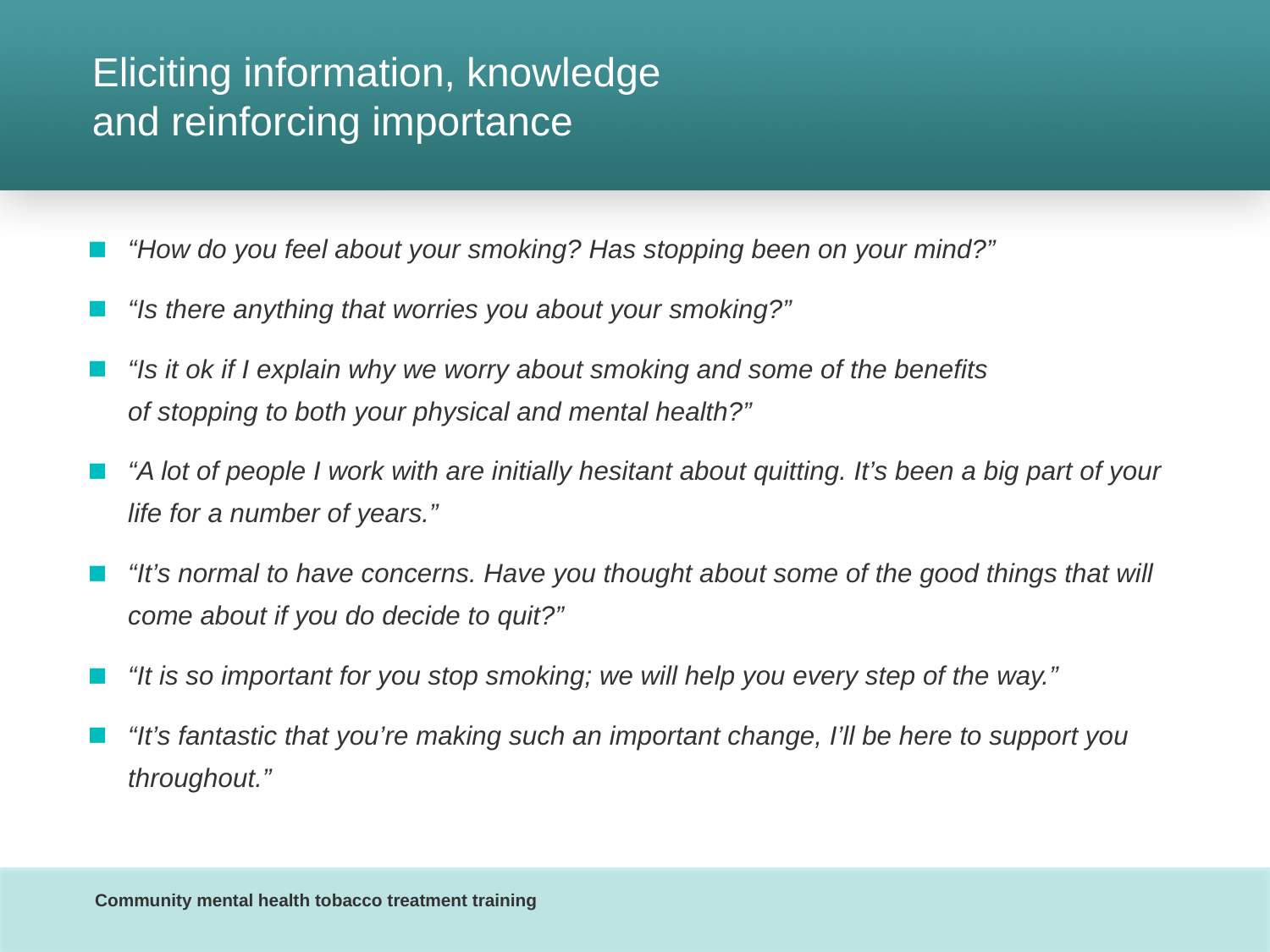

# Eliciting information, knowledge and reinforcing importance
“How do you feel about your smoking? Has stopping been on your mind?”
“Is there anything that worries you about your smoking?”
“Is it ok if I explain why we worry about smoking and some of the benefits
of stopping to both your physical and mental health?”
“A lot of people I work with are initially hesitant about quitting. It’s been a big part of your life for a number of years.”
“It’s normal to have concerns. Have you thought about some of the good things that will come about if you do decide to quit?”
“It is so important for you stop smoking; we will help you every step of the way.”
“It’s fantastic that you’re making such an important change, I’ll be here to support you throughout.”

Community mental health tobacco treatment training